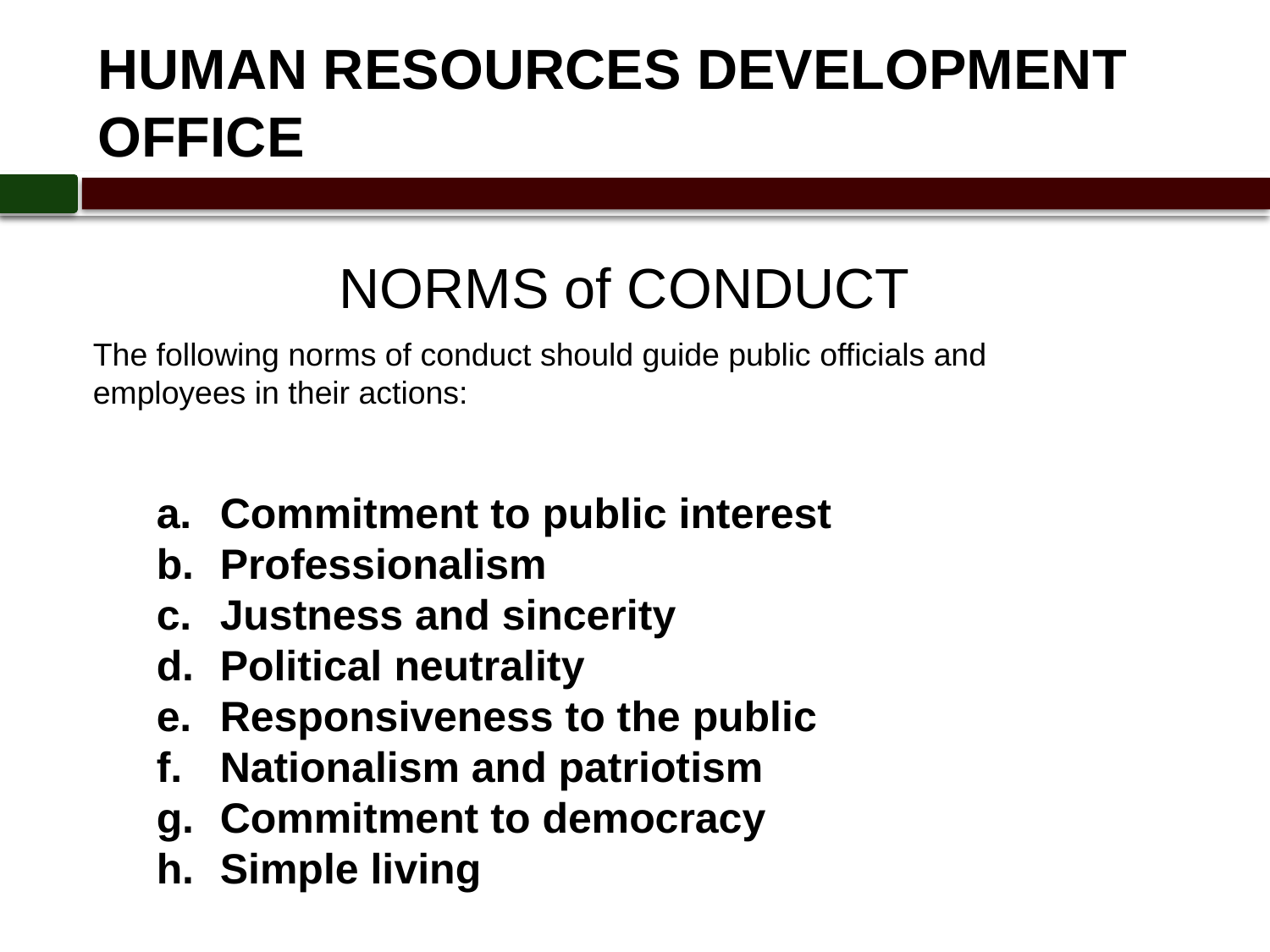

# HUMAN RESOURCES DEVELOPMENT OFFICE
NORMS of CONDUCT
The following norms of conduct should guide public officials and employees in their actions:

Commitment to public interest
Professionalism
Justness and sincerity
Political neutrality
Responsiveness to the public
Nationalism and patriotism
Commitment to democracy
Simple living